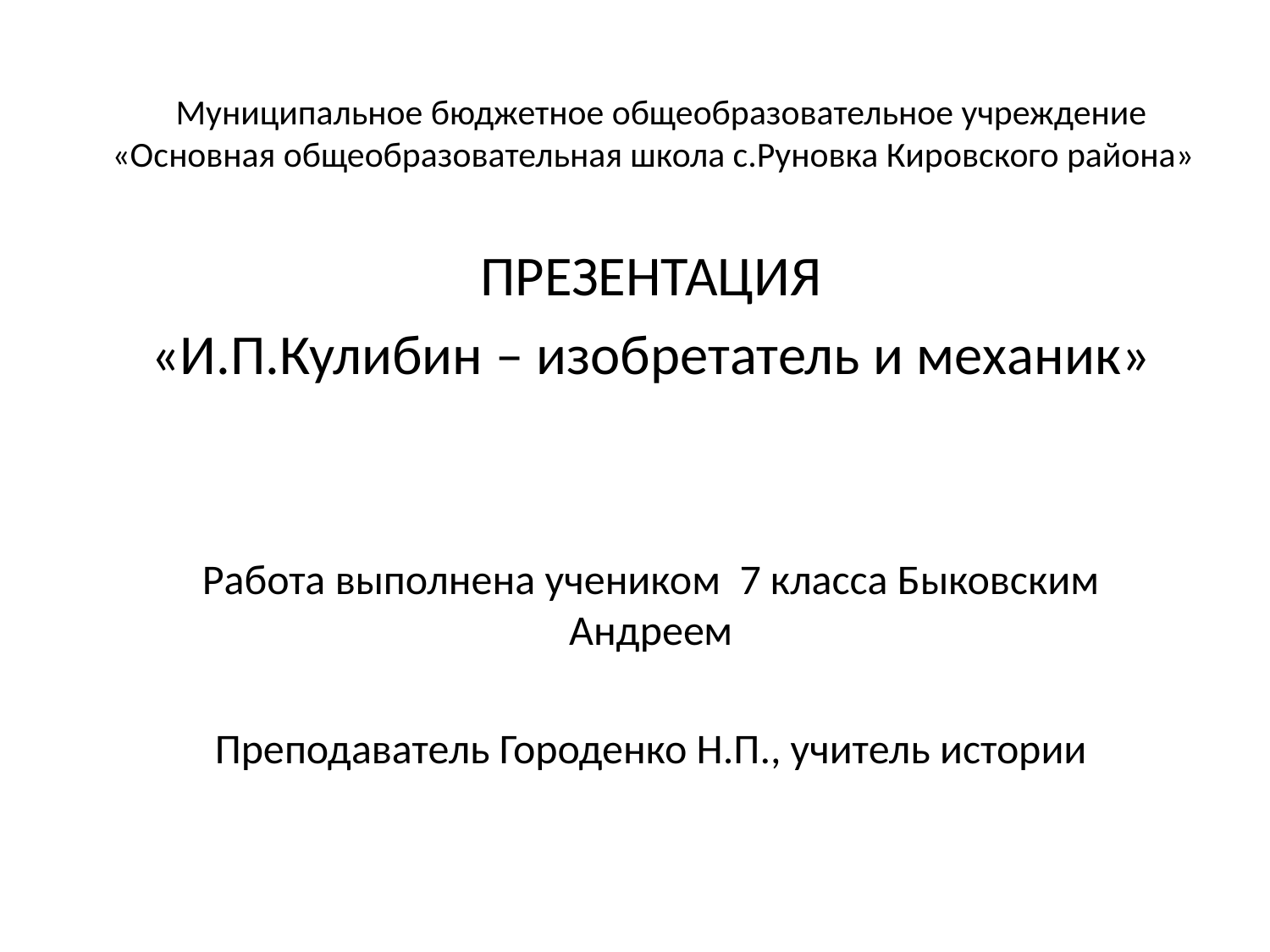

# Муниципальное бюджетное общеобразовательное учреждение «Основная общеобразовательная школа с.Руновка Кировского района»
ПРЕЗЕНТАЦИЯ
«И.П.Кулибин – изобретатель и механик»

Работа выполнена учеником  7 класса Быковским Андреем

Преподаватель Городенко Н.П., учитель истории